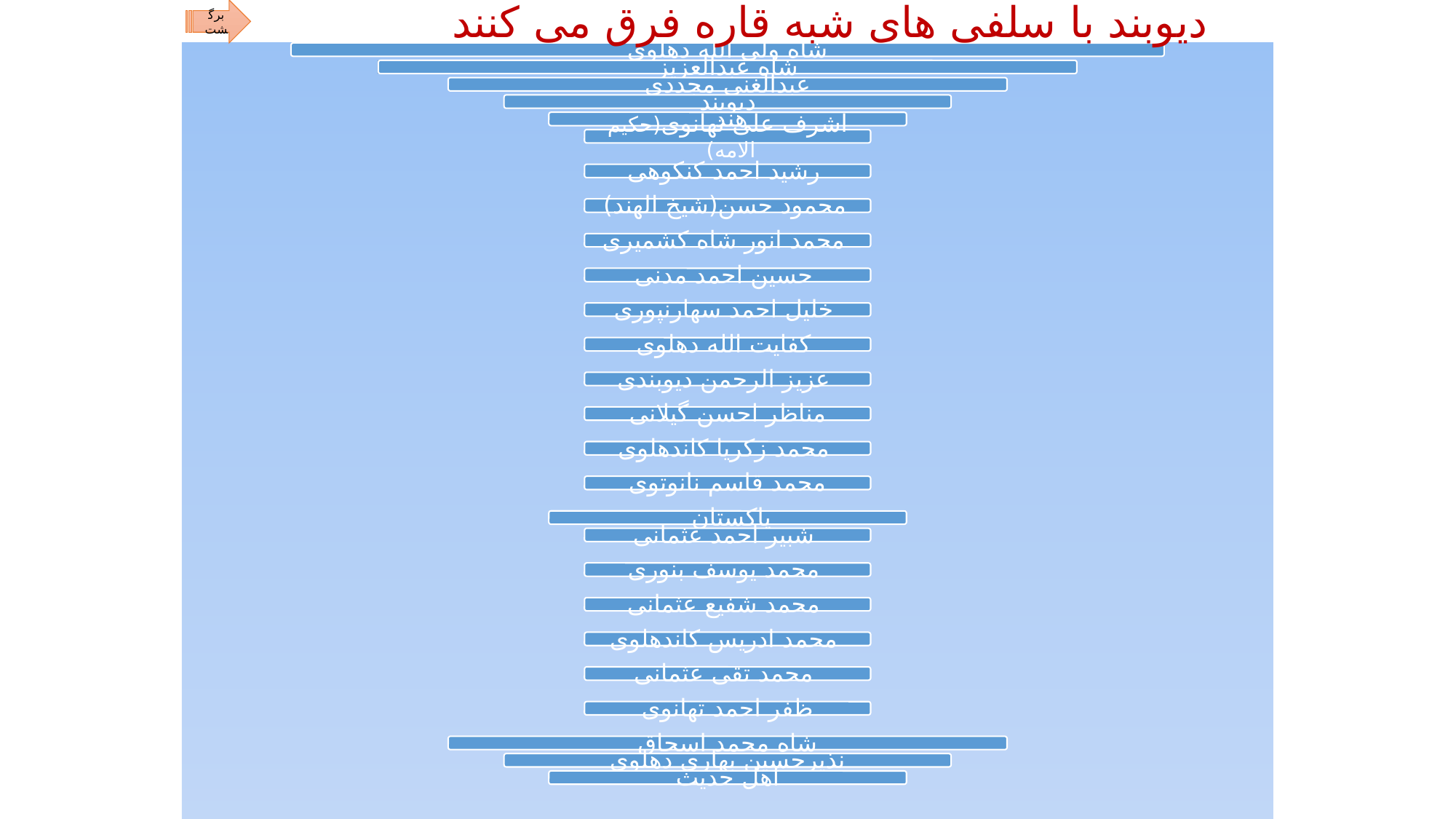

برگشت
دیوبند با سلفی های شبه قاره فرق می کنند
شاه ولی الله دهلوی
شاه عبدالعزیز
عبدالغنی مجددی
دیوبند
هند
شاه محمد اسحاق
نذیرحسین بهاری دهلوی
محمد قاسم نانوتوی
پاکستان
اهل حدیث
رشید احمد کنکوهی
محمود حسن(شیخ الهند)
محمد انور شاه کشمیری
حسین احمد مدنی
خلیل احمد سهارنپوری
کفایت الله دهلوی
عزیز الرحمن دیوبندی
محمد زکریا کاندهلوی
شبیر احمد عثمانی
ظفر احمد تهانوی
محمد یوسف بنوری
محمد شفیع عثمانی
محمد ادریس کاندهلوی
محمد تقی عثمانی